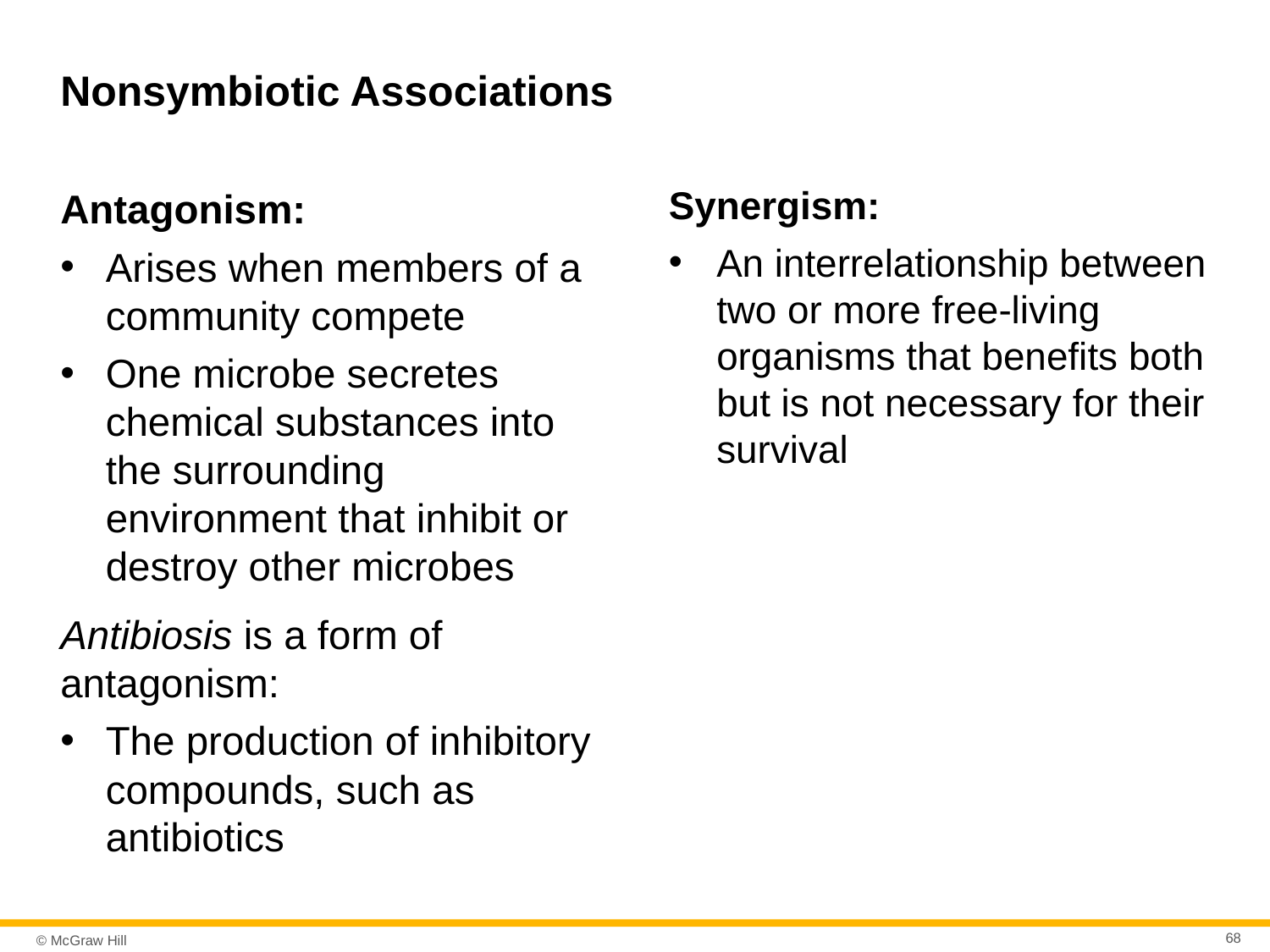

# Nonsymbiotic Associations
Synergism:
An interrelationship between two or more free-living organisms that benefits both but is not necessary for their survival
Antagonism:
Arises when members of a community compete
One microbe secretes chemical substances into the surrounding environment that inhibit or destroy other microbes
Antibiosis is a form of antagonism:
The production of inhibitory compounds, such as antibiotics